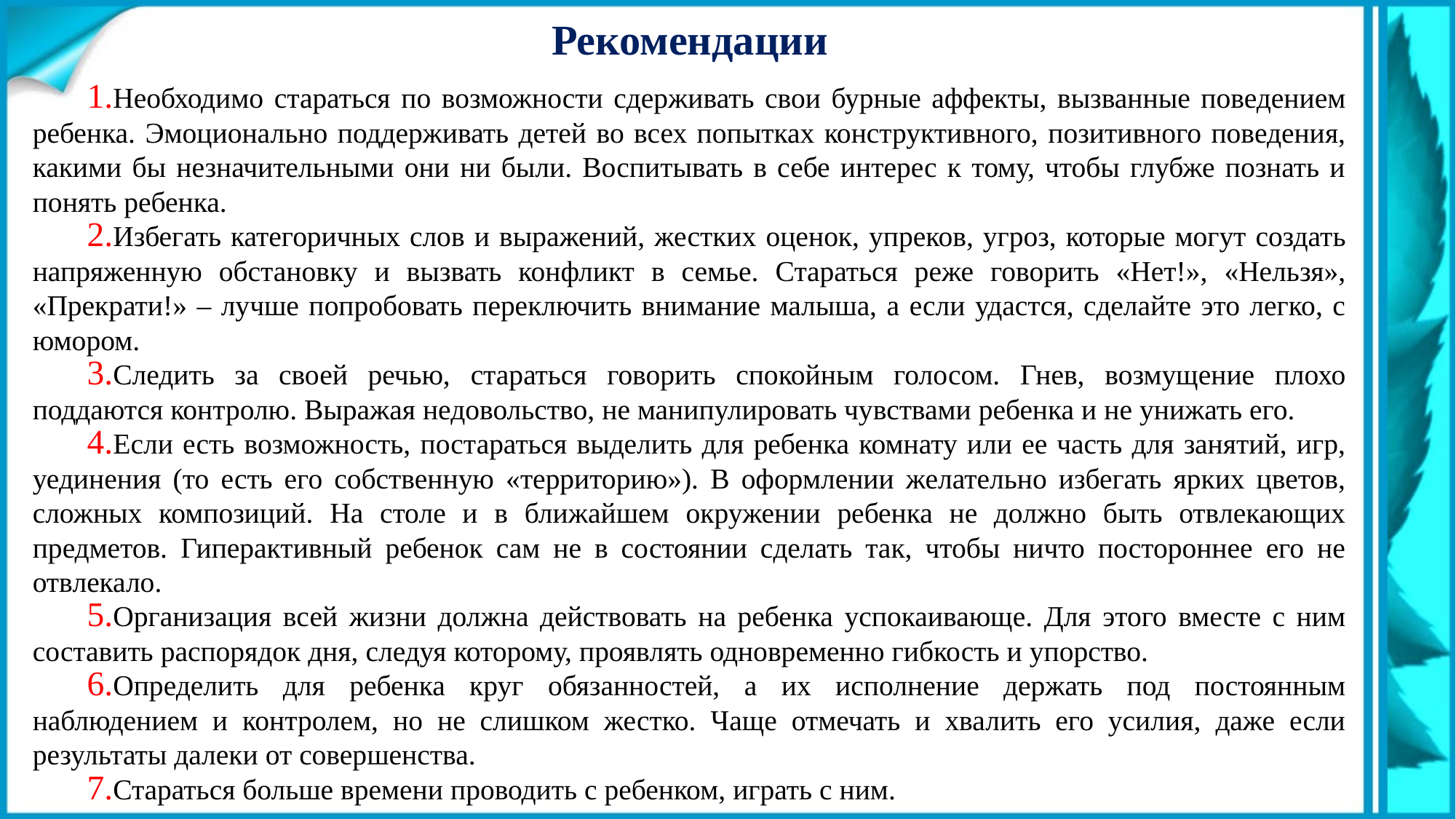

Рекомендации

Необходимо стараться по возможности сдерживать свои бурные аффекты, вызванные поведением ребенка. Эмоционально поддерживать детей во всех попытках конструктивного, позитивного поведения, какими бы незначительными они ни были. Воспитывать в себе интерес к тому, чтобы глубже познать и понять ребенка.
Избегать категоричных слов и выражений, жестких оценок, упреков, угроз, которые могут создать напряженную обстановку и вызвать конфликт в семье. Стараться реже говорить «Нет!», «Нельзя», «Прекрати!» – лучше попробовать переключить внимание малыша, а если удастся, сделайте это легко, с юмором.
Следить за своей речью, стараться говорить спокойным голосом. Гнев, возмущение плохо поддаются контролю. Выражая недовольство, не манипулировать чувствами ребенка и не унижать его.
Если есть возможность, постараться выделить для ребенка комнату или ее часть для занятий, игр, уединения (то есть его собственную «территорию»). В оформлении желательно избегать ярких цветов, сложных композиций. На столе и в ближайшем окружении ребенка не должно быть отвлекающих предметов. Гиперактивный ребенок сам не в состоянии сделать так, чтобы ничто постороннее его не отвлекало.
Организация всей жизни должна действовать на ребенка успокаивающе. Для этого вместе с ним составить распорядок дня, следуя которому, проявлять одновременно гибкость и упорство.
Определить для ребенка круг обязанностей, а их исполнение держать под постоянным наблюдением и контролем, но не слишком жестко. Чаще отмечать и хвалить его усилия, даже если результаты далеки от совершенства.
Стараться больше времени проводить с ребенком, играть с ним.